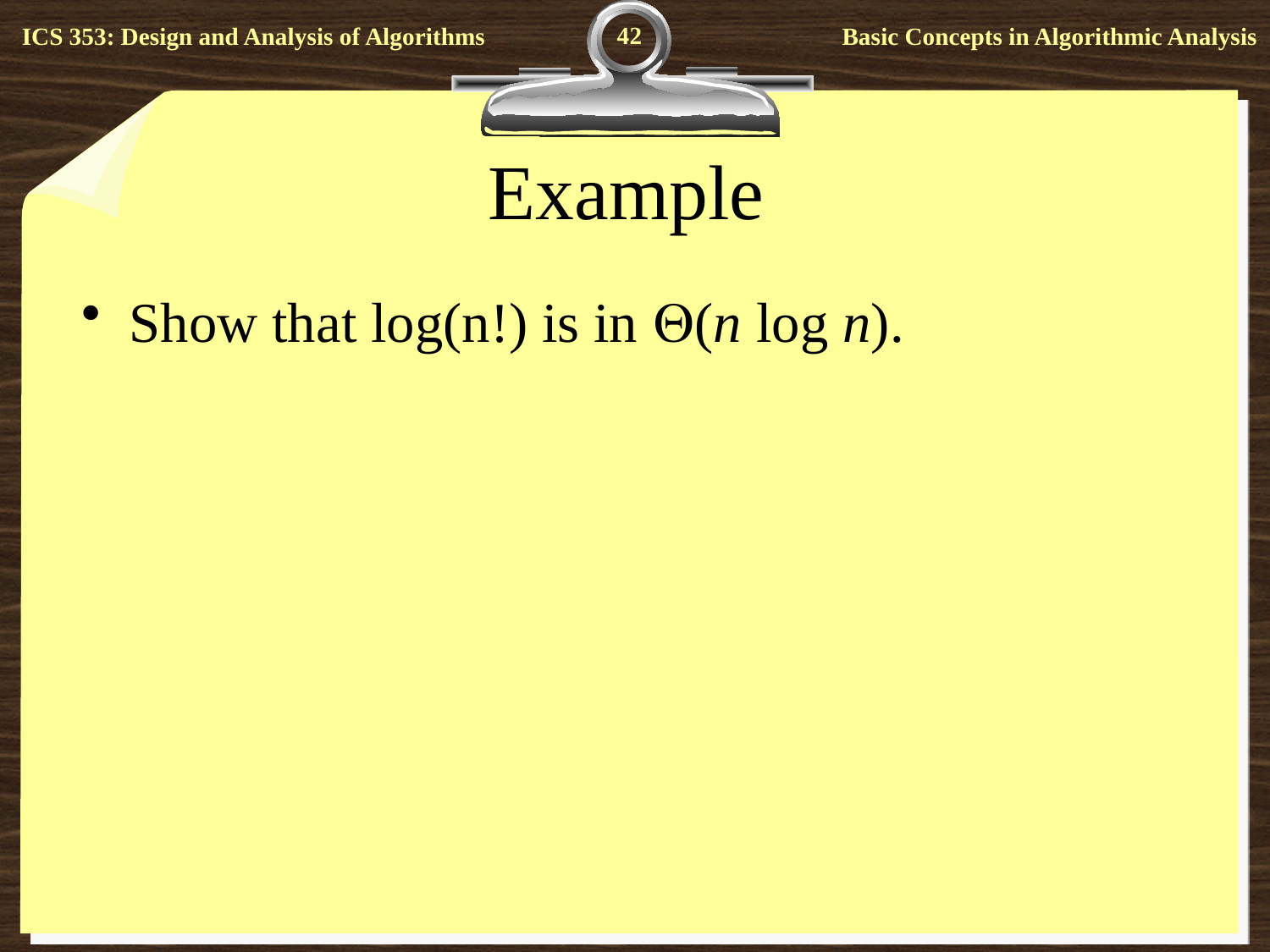

42
# Example
Show that log(n!) is in Θ(n log n).